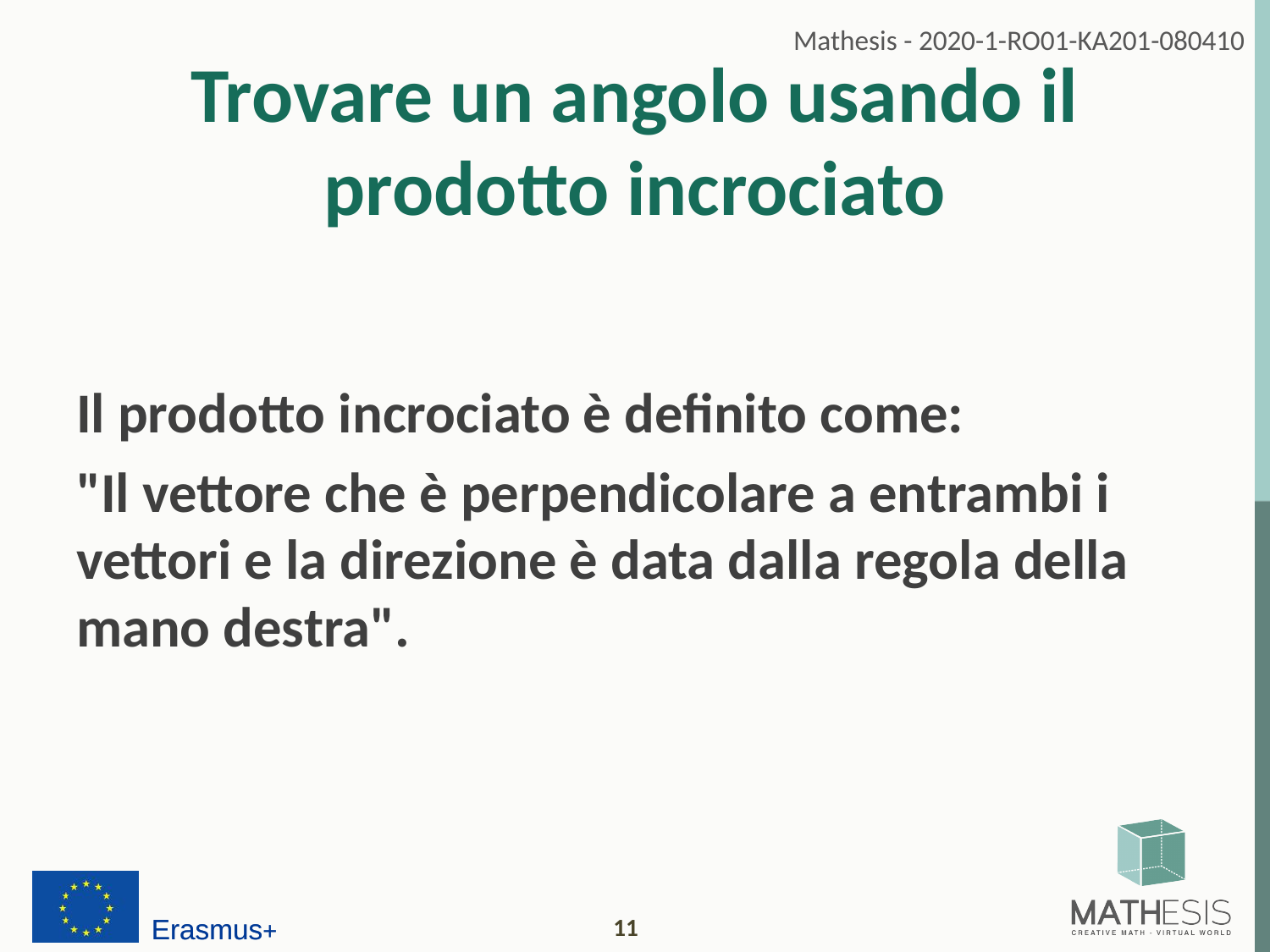

# Trovare un angolo usando il prodotto incrociato
Il prodotto incrociato è definito come:
"Il vettore che è perpendicolare a entrambi i vettori e la direzione è data dalla regola della mano destra".